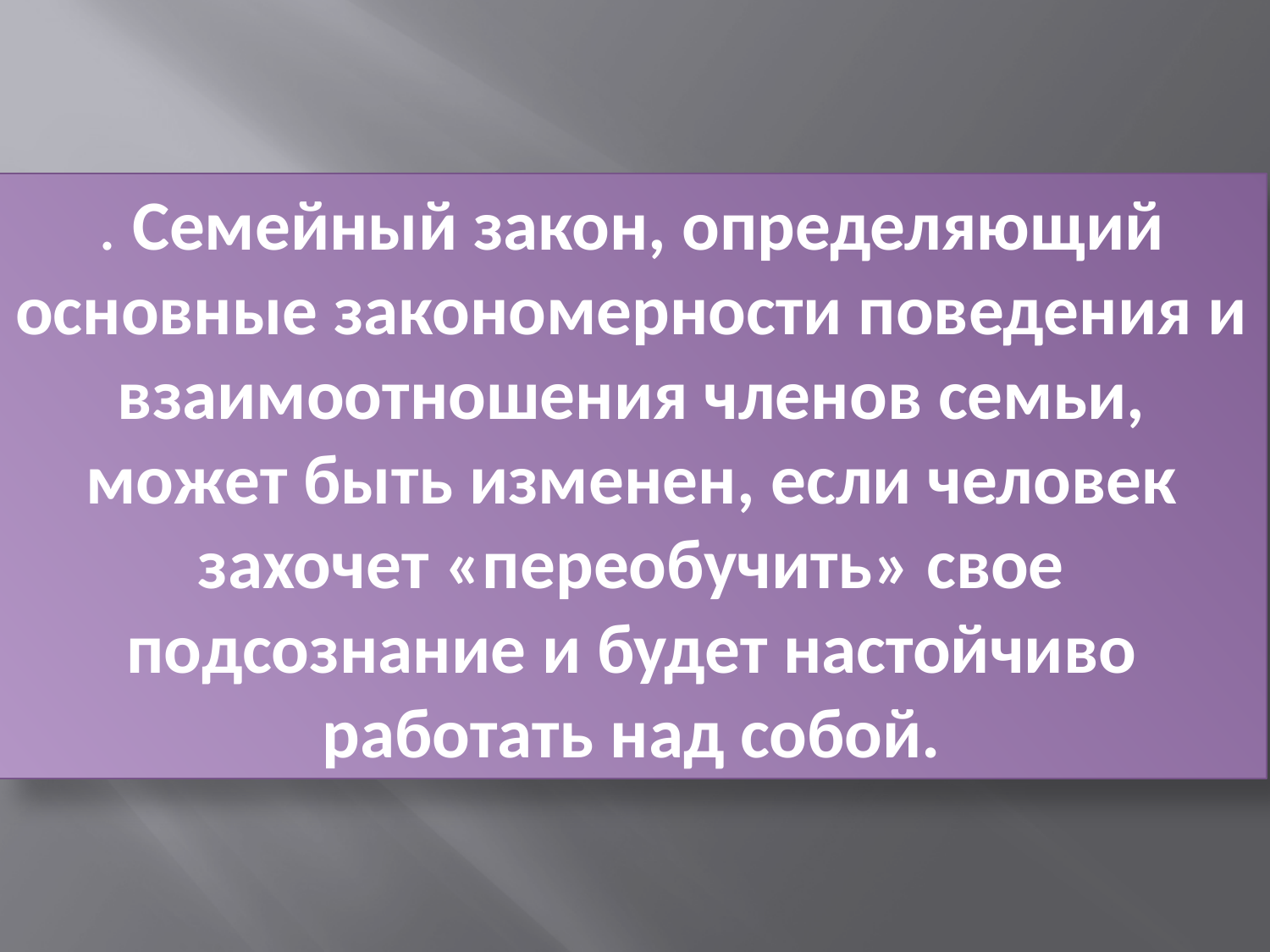

. Семейный закон, определяющий основные закономерности поведения и взаимоотношения членов семьи, может быть изменен, если человек захочет «переобучить» свое подсознание и будет настойчиво работать над собой.